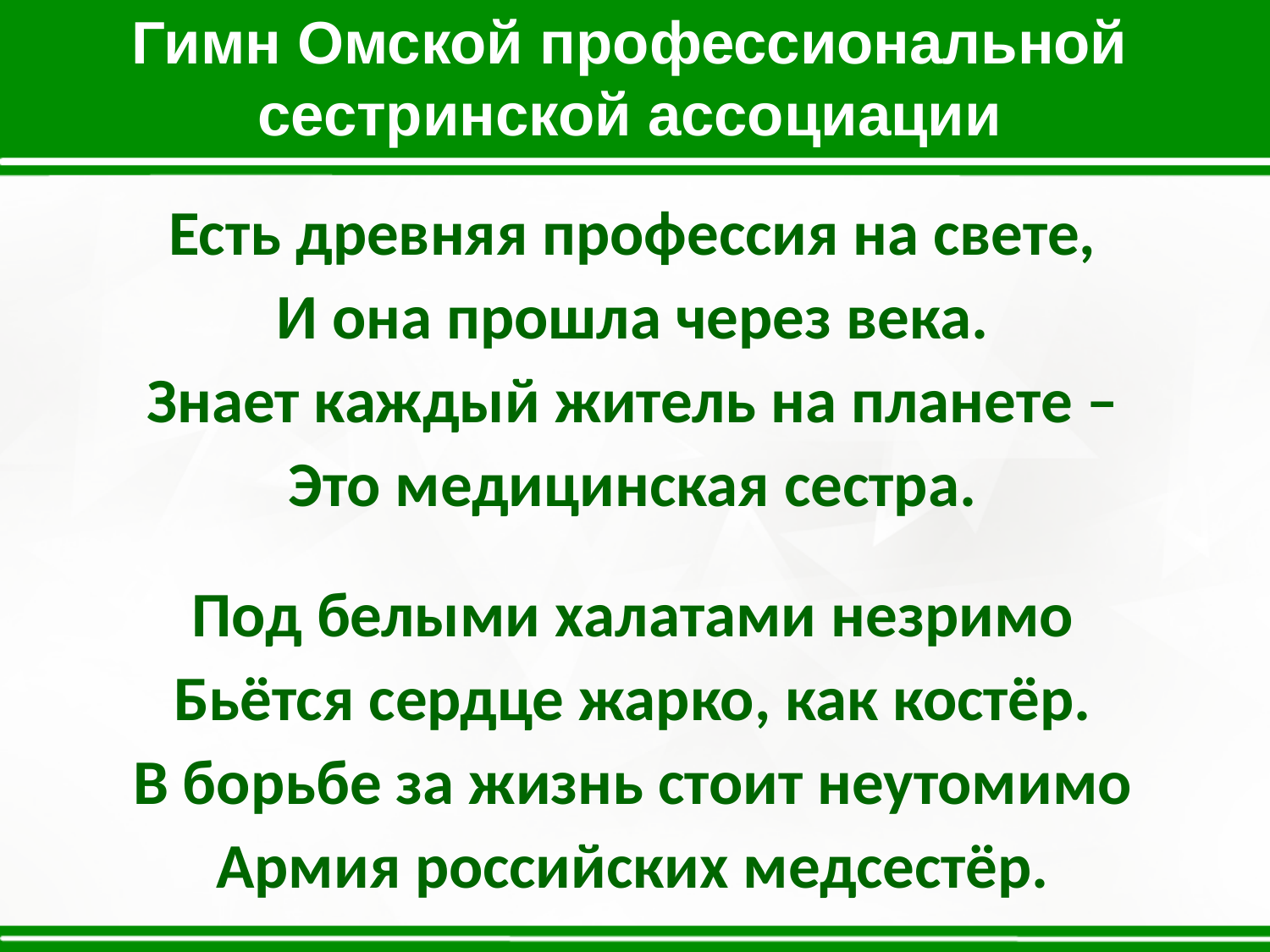

Гимн Омской профессиональной сестринской ассоциации
Есть древняя профессия на свете,
И она прошла через века.
Знает каждый житель на планете –
Это медицинская сестра.

Под белыми халатами незримо
Бьётся сердце жарко, как костёр.
В борьбе за жизнь стоит неутомимо
Армия российских медсестёр.